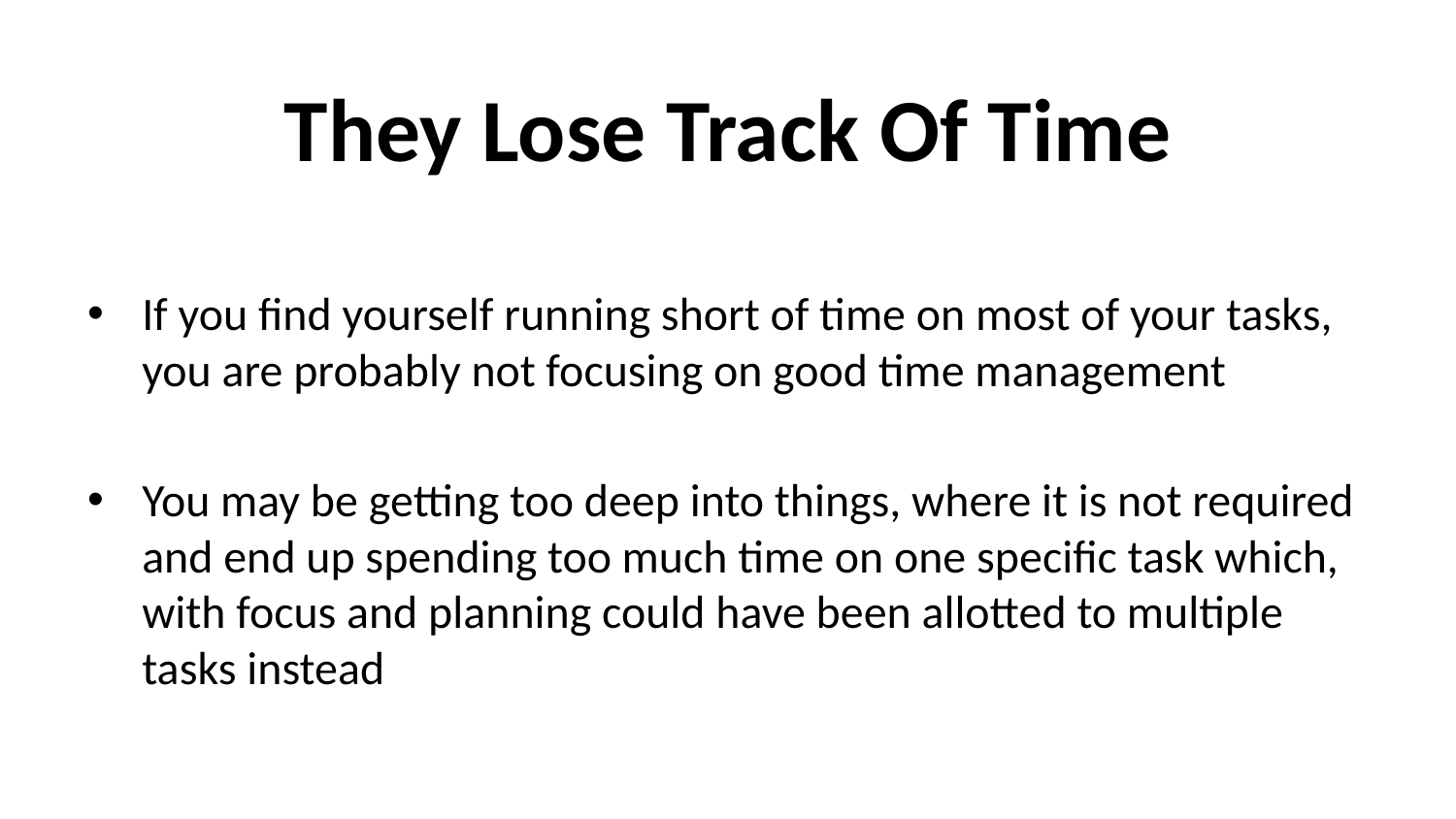

# They Lose Track Of Time
If you find yourself running short of time on most of your tasks, you are probably not focusing on good time management

You may be getting too deep into things, where it is not required and end up spending too much time on one specific task which, with focus and planning could have been allotted to multiple tasks instead